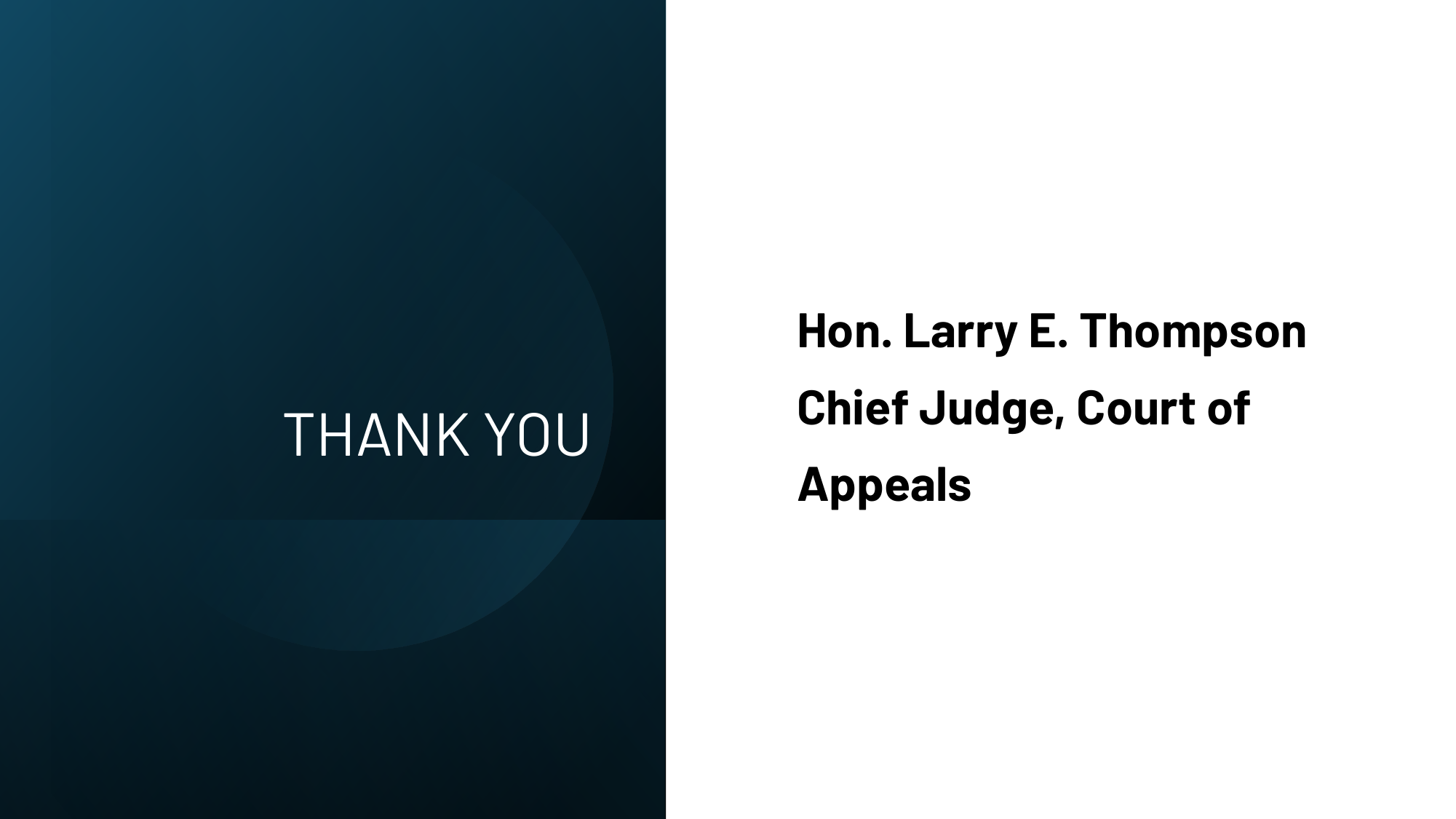

# THANK YOU

 Hon. Larry E. Thompson
 Chief Judge, Court of
 Appeals